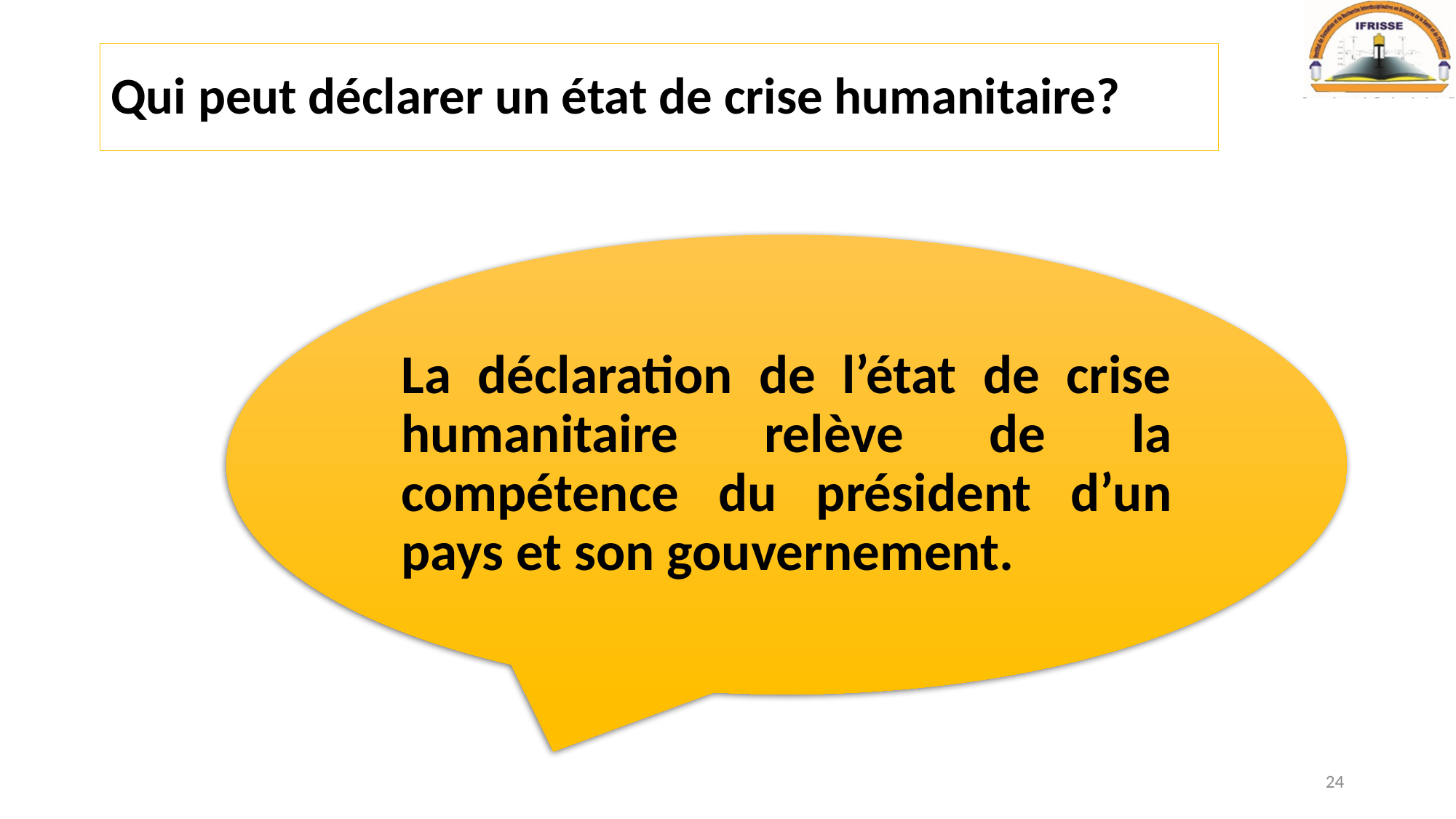

# Qui peut déclarer un état de crise humanitaire?
La déclaration de l’état de crise humanitaire relève de la compétence du président d’un pays et son gouvernement.
24